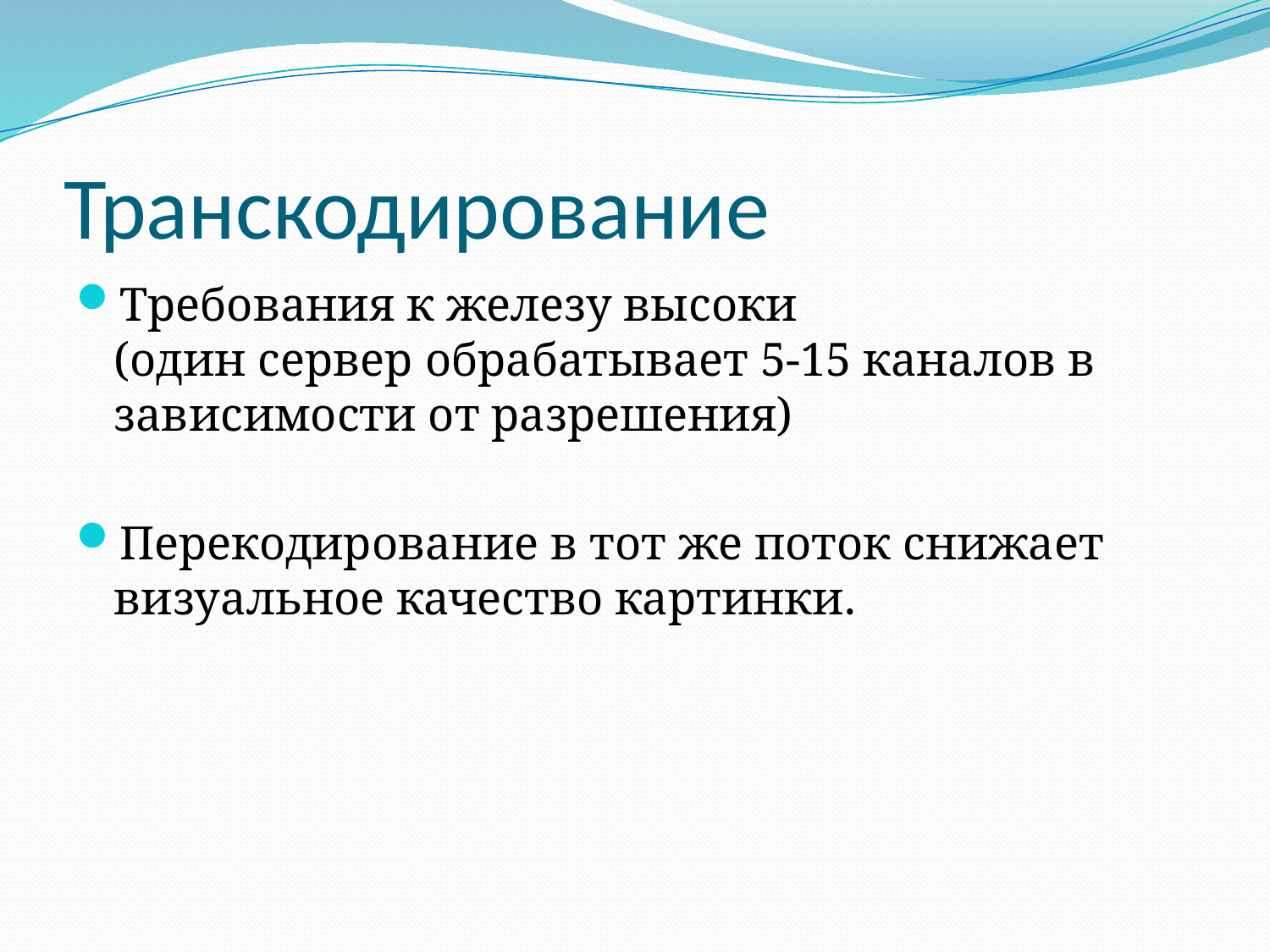

# Транскодирование
Требования к железу высоки
(один сервер обрабатывает 5-15 каналов в зависимости от разрешения)

Перекодирование в тот же поток снижает визуальное качество картинки.